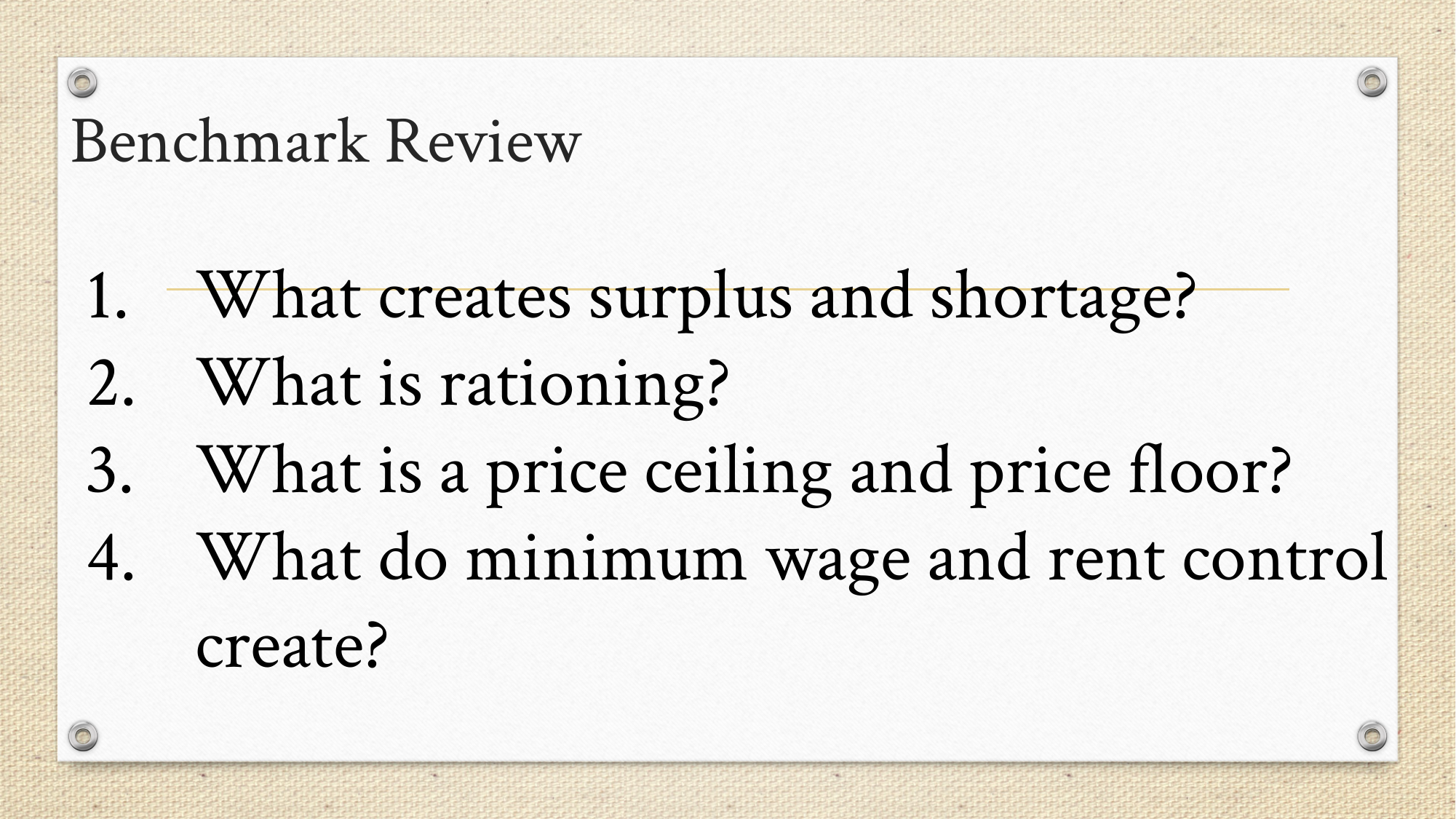

# Benchmark Review
What creates surplus and shortage?
What is rationing?
What is a price ceiling and price floor?
What do minimum wage and rent control create?